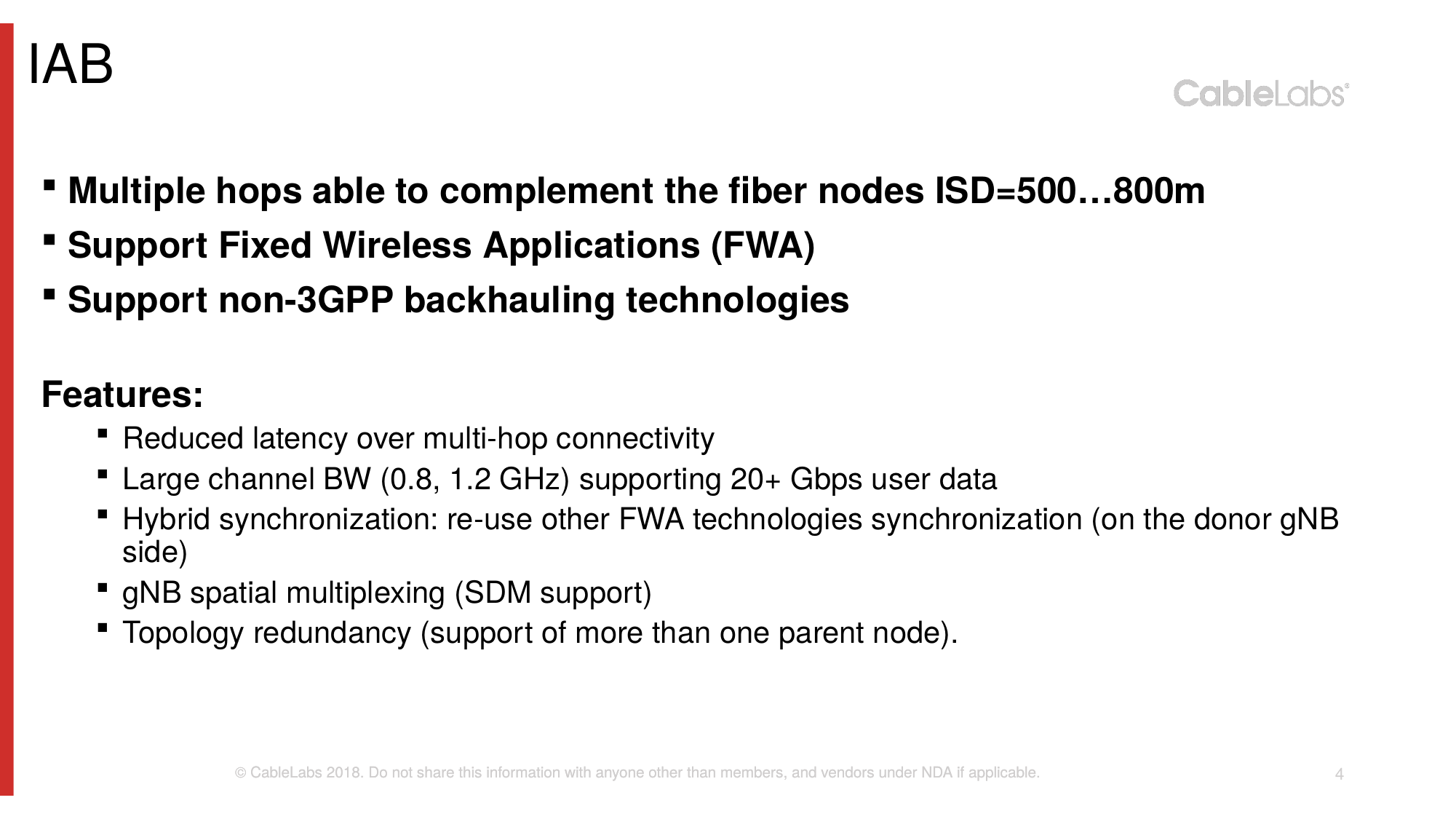

# IAB
Multiple hops able to complement the fiber nodes ISD=500…800m
Support Fixed Wireless Applications (FWA)
Support non-3GPP backhauling technologies

Features:
Reduced latency over multi-hop connectivity
Large channel BW (0.8, 1.2 GHz) supporting 20+ Gbps user data
Hybrid synchronization: re-use other FWA technologies synchronization (on the donor gNB side)
gNB spatial multiplexing (SDM support)
Topology redundancy (support of more than one parent node).

4